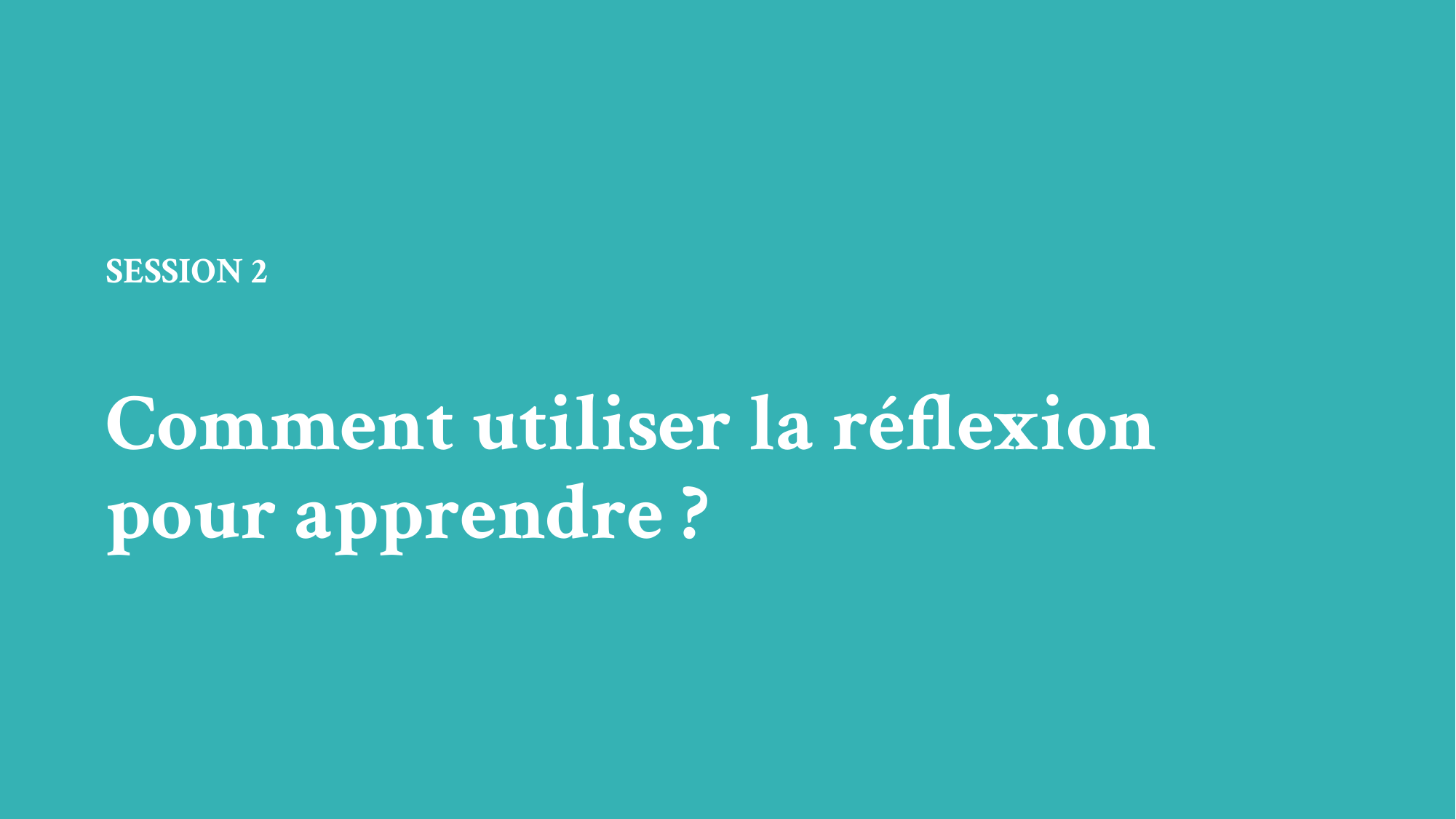

# SESSION 2 Comment utiliser la réflexion pour apprendre ?